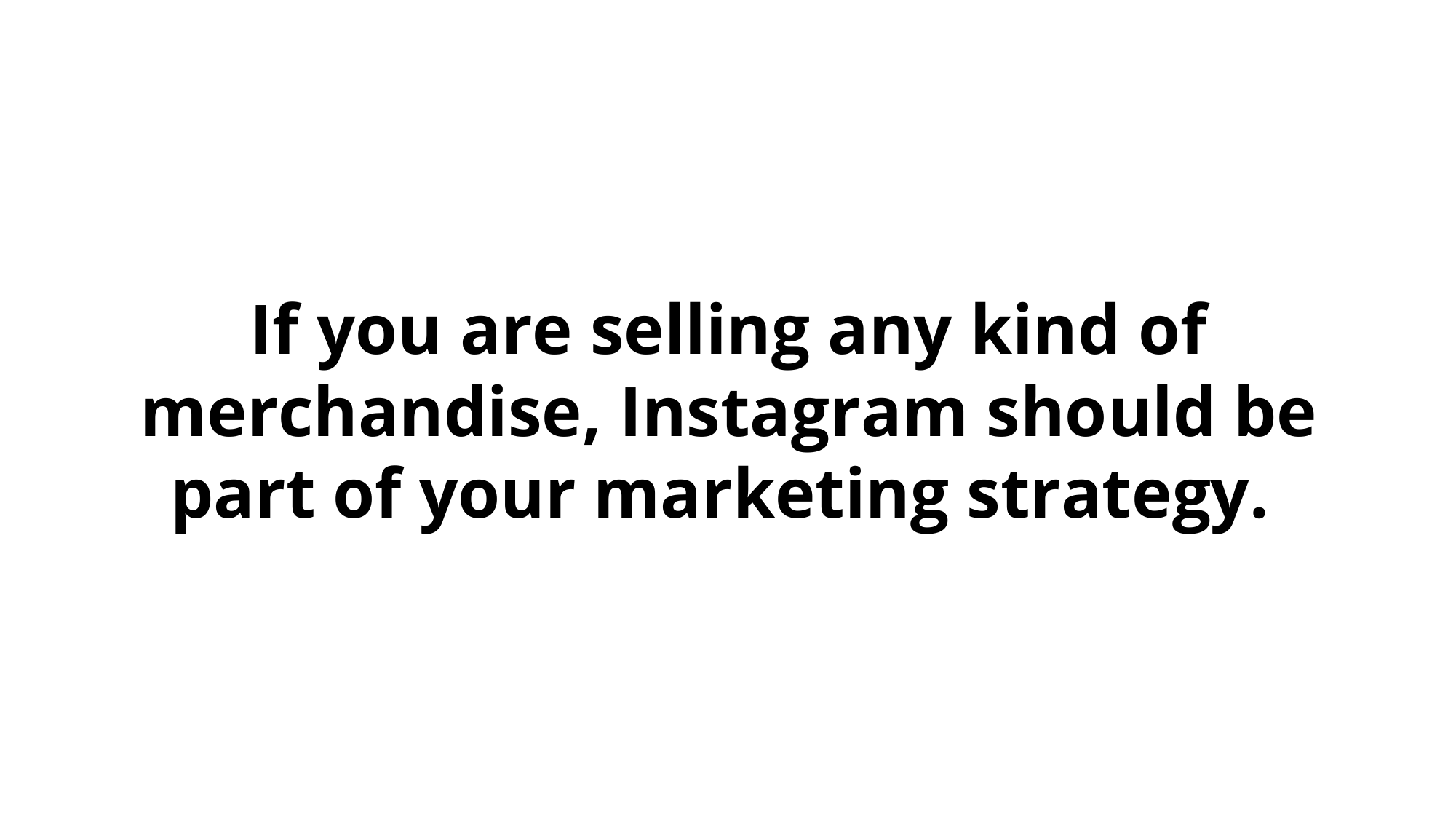

If you are selling any kind of merchandise, Instagram should be part of your marketing strategy.